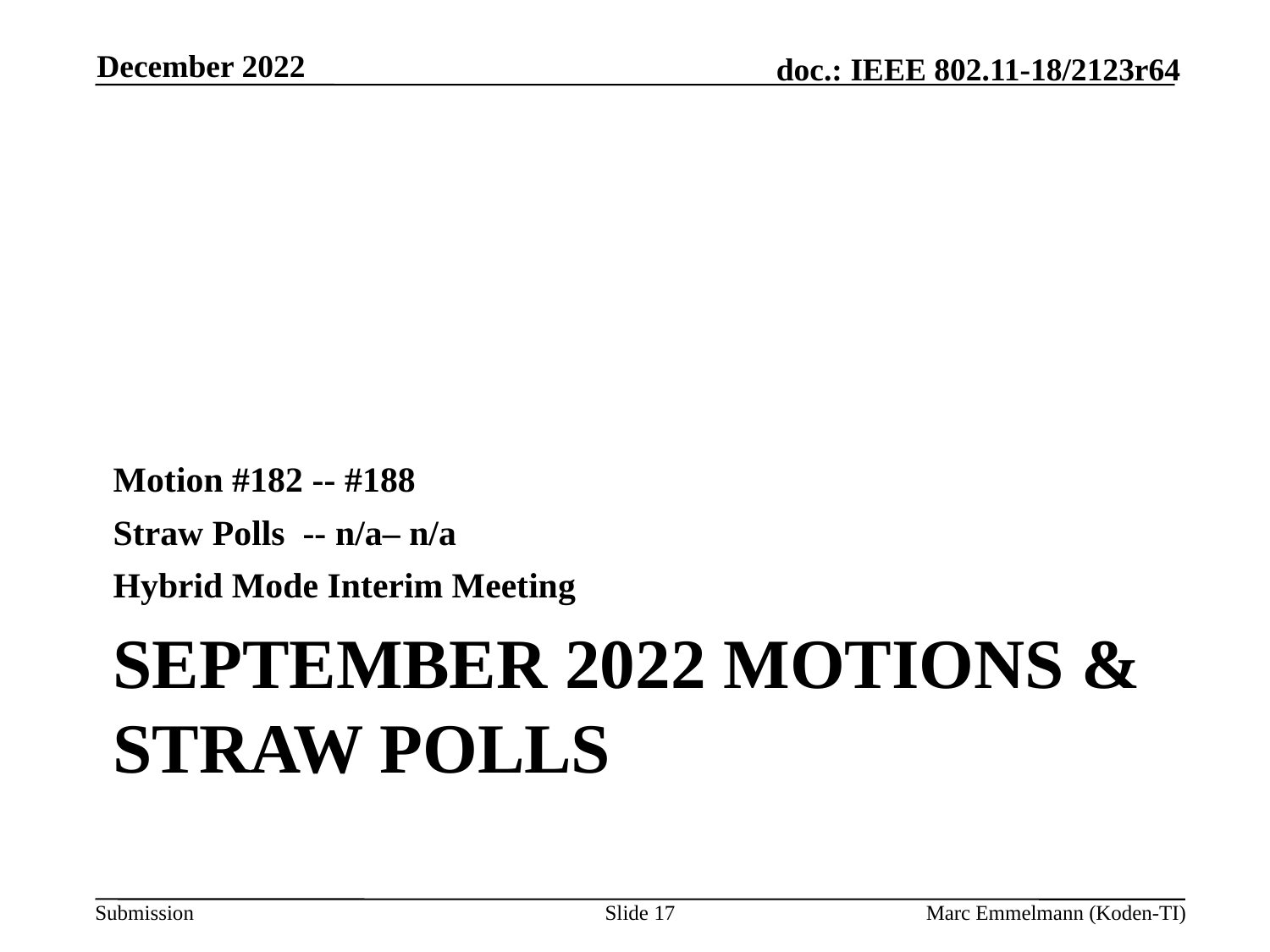

December 2022
Motion #182 -- #188
Straw Polls  -- n/a– n/a
Hybrid Mode Interim Meeting
# September 2022 Motions & Straw Polls
Slide 17
Marc Emmelmann (Koden-TI)